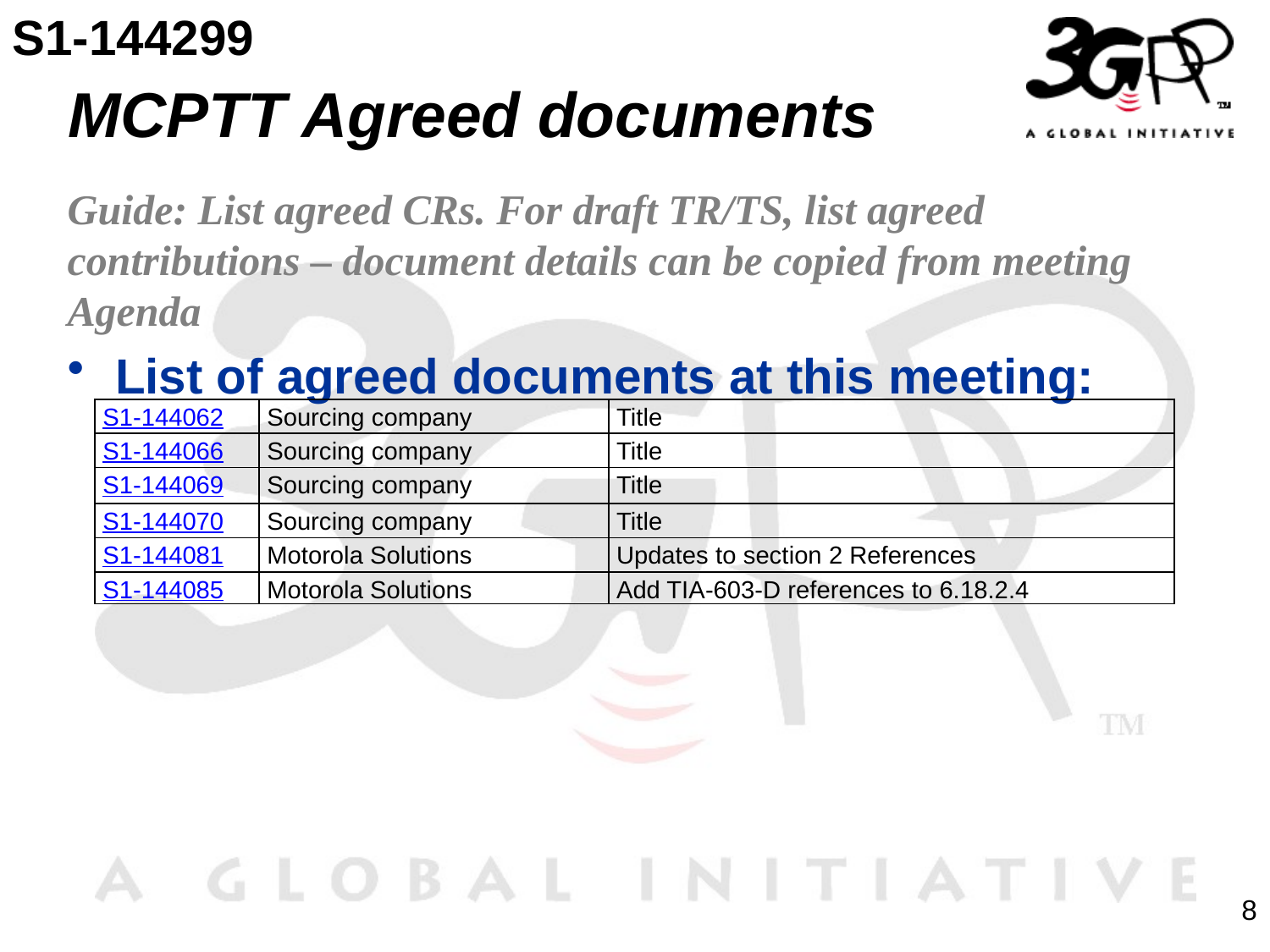

S1-144299
# MCPTT Agreed documents
Guide: List agreed CRs. For draft TR/TS, list agreed contributions – document details can be copied from meeting Agenda
List of agreed documents at this meeting:

| S1-144062 | Sourcing company | Title |
| --- | --- | --- |
| S1-144066 | Sourcing company | Title |
| S1-144069 | Sourcing company | Title |
| S1-144070 | Sourcing company | Title |
| S1-144081 | Motorola Solutions | Updates to section 2 References |
| S1-144085 | Motorola Solutions | Add TIA-603-D references to 6.18.2.4 |
8